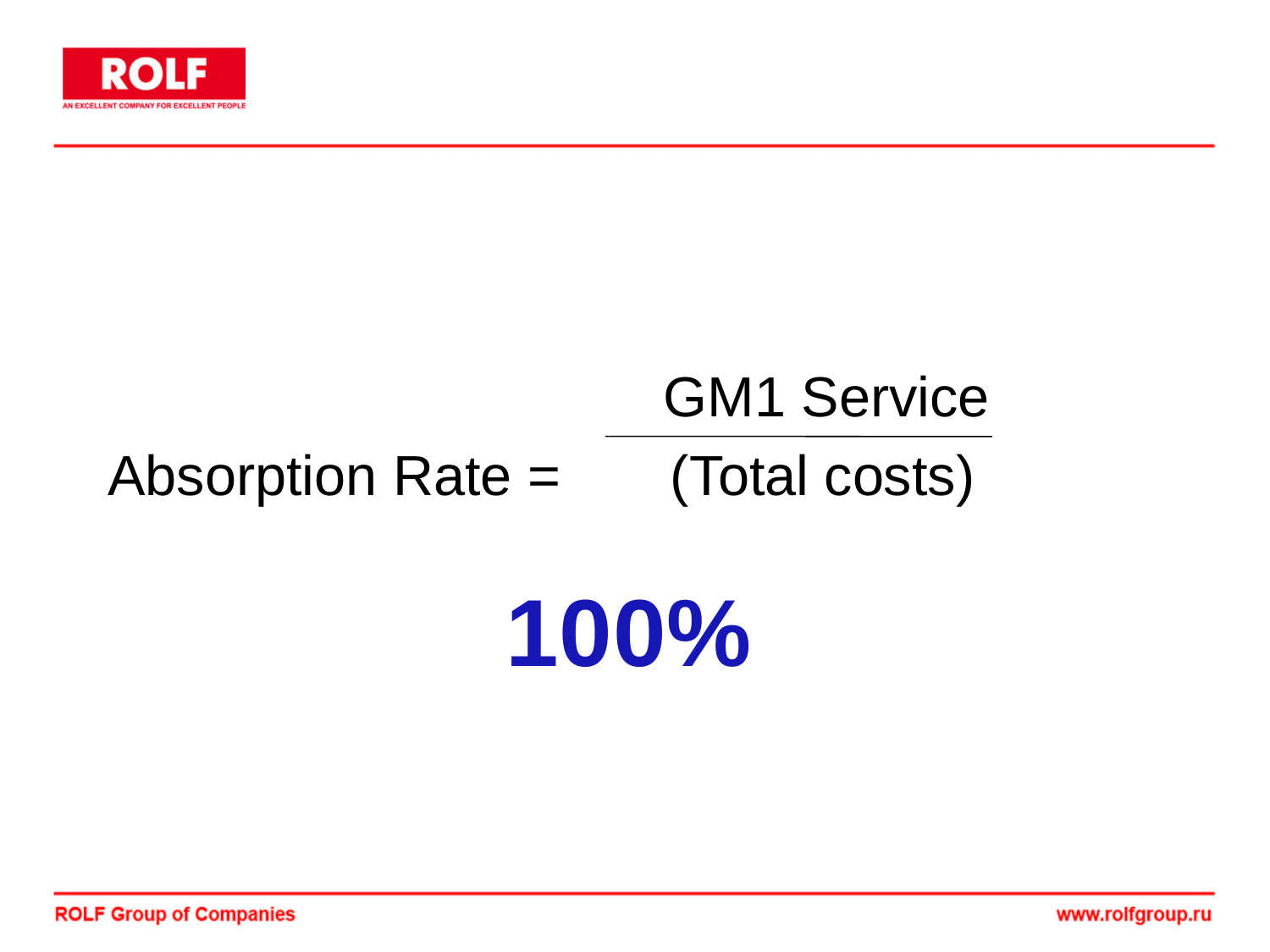

GM1 Service
Absorption Rate =       (Total costs)
100%